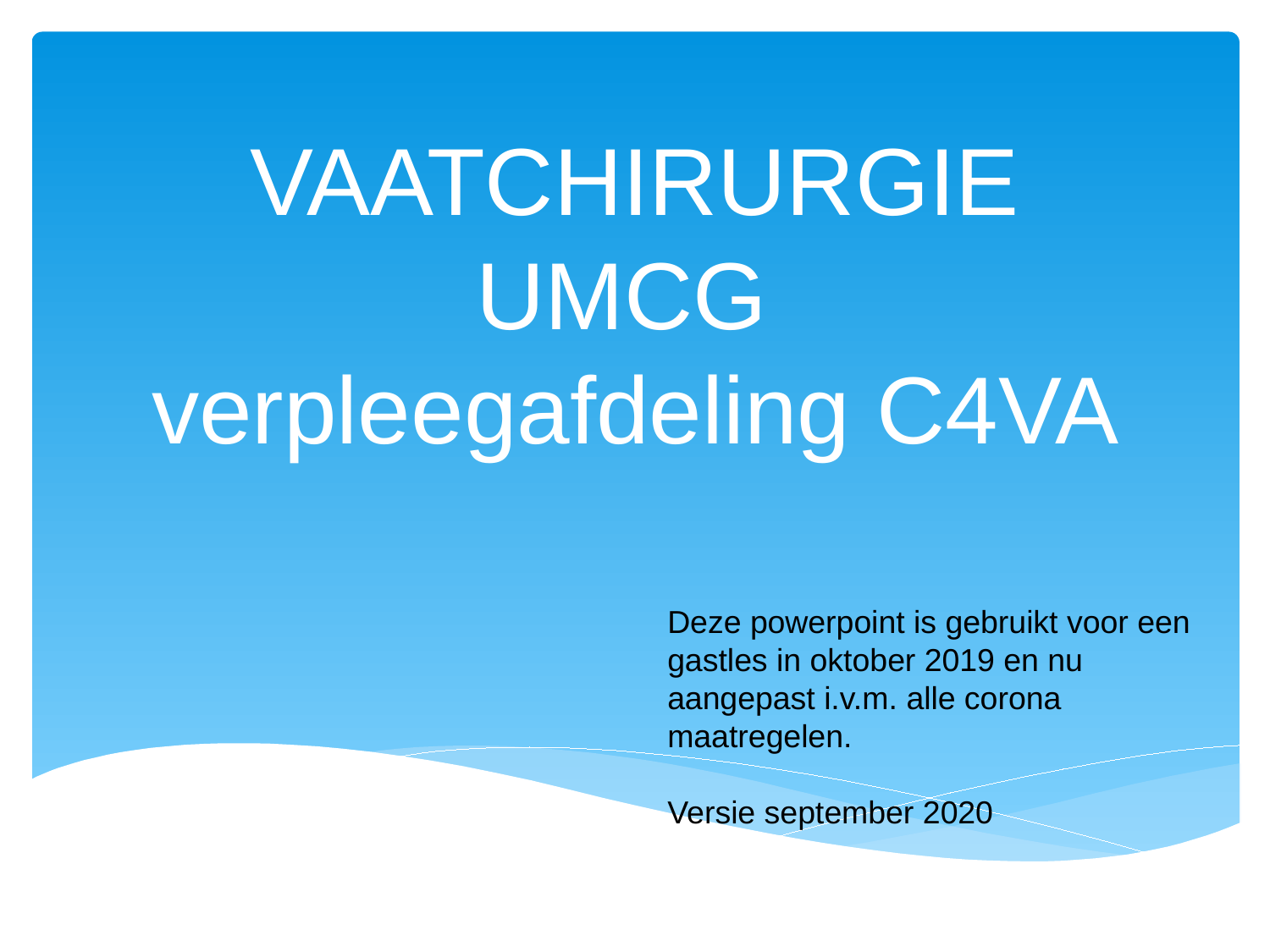

# VAATCHIRURGIE UMCG verpleegafdeling C4VA

Deze powerpoint is gebruikt voor een gastles in oktober 2019 en nu aangepast i.v.m. alle corona maatregelen.

Versie september 2020